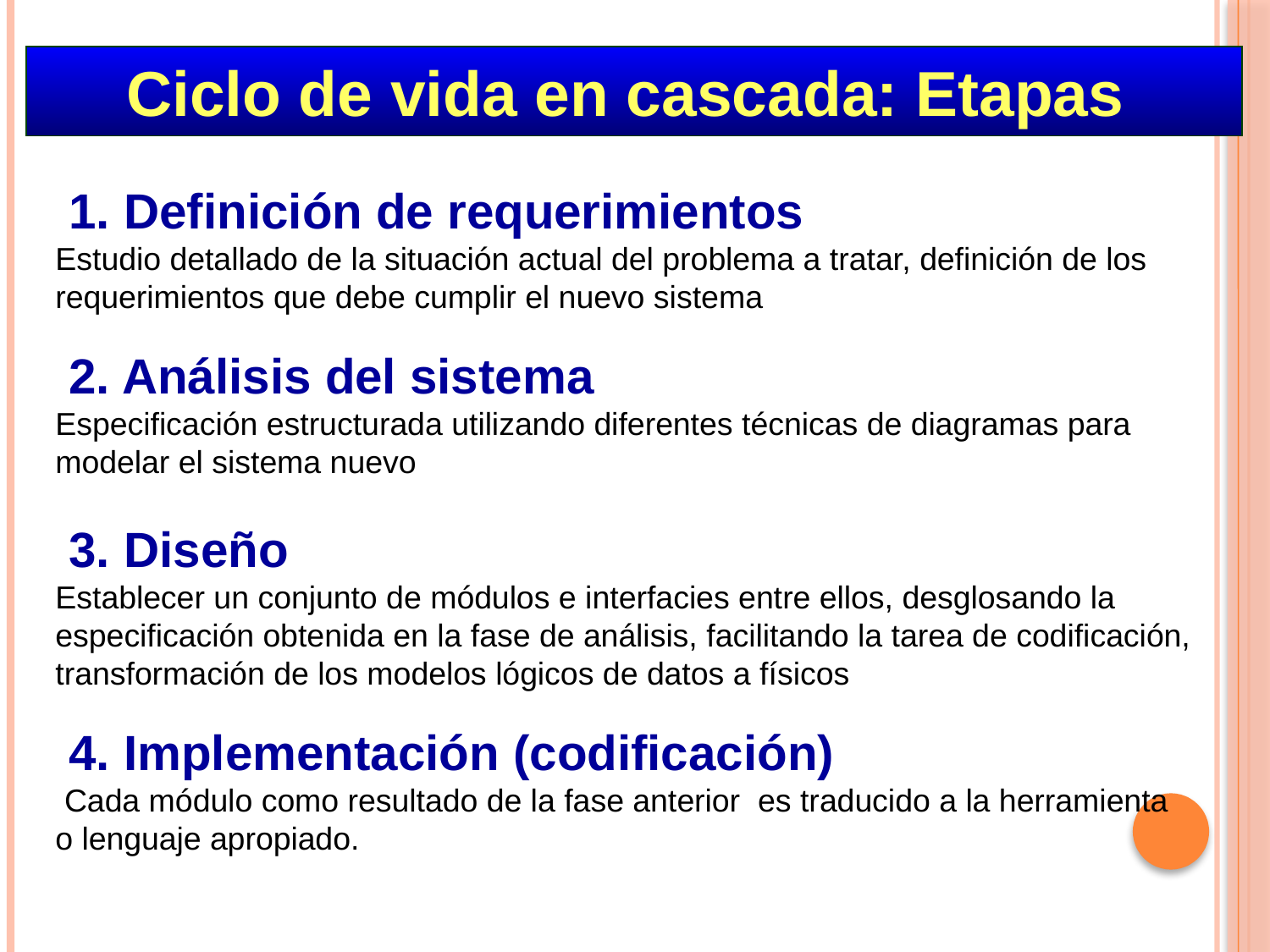

Ciclo de vida en cascada: Etapas

 1. Definición de requerimientos
Estudio detallado de la situación actual del problema a tratar, definición de los requerimientos que debe cumplir el nuevo sistema

 2. Análisis del sistema
Especificación estructurada utilizando diferentes técnicas de diagramas para modelar el sistema nuevo

 3. Diseño
Establecer un conjunto de módulos e interfacies entre ellos, desglosando la especificación obtenida en la fase de análisis, facilitando la tarea de codificación, transformación de los modelos lógicos de datos a físicos

 4. Implementación (codificación)
 Cada módulo como resultado de la fase anterior  es traducido a la herramienta o lenguaje apropiado.